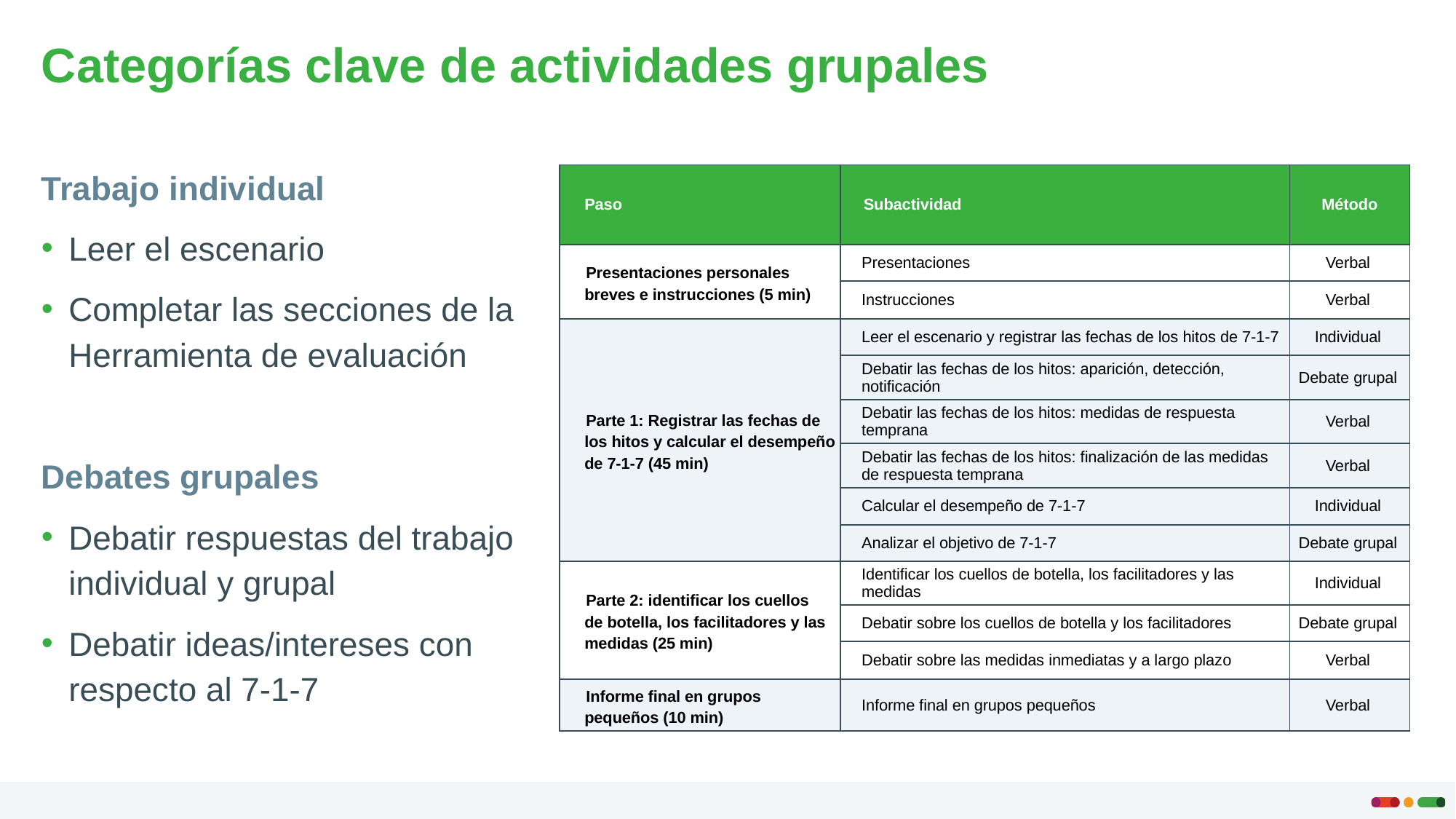

# Categorías clave de actividades grupales
Trabajo individual
Leer el escenario
Completar las secciones de la Herramienta de evaluación

Debates grupales
Debatir respuestas del trabajo individual y grupal
Debatir ideas/intereses con respecto al 7-1-7
| Paso | Subactividad | Método |
| --- | --- | --- |
| Presentaciones personales breves e instrucciones (5 min) | Presentaciones | Verbal |
|  | Instrucciones | Verbal |
| Parte 1: Registrar las fechas de los hitos y calcular el desempeño de 7-1-7 (45 min) | Leer el escenario y registrar las fechas de los hitos de 7-1-7 | Individual |
|  | Debatir las fechas de los hitos: aparición, detección, notificación | Debate grupal |
|  | Debatir las fechas de los hitos: medidas de respuesta temprana | Verbal |
|  | Debatir las fechas de los hitos: finalización de las medidas de respuesta temprana | Verbal |
|  | Calcular el desempeño de 7-1-7 | Individual |
|  | Analizar el objetivo de 7-1-7 | Debate grupal |
| Parte 2: identificar los cuellos de botella, los facilitadores y las medidas (25 min) | Identificar los cuellos de botella, los facilitadores y las medidas | Individual |
|  | Debatir sobre los cuellos de botella y los facilitadores | Debate grupal |
|  | Debatir sobre las medidas inmediatas y a largo plazo | Verbal |
| Informe final en grupos pequeños (10 min) | Informe final en grupos pequeños | Verbal |